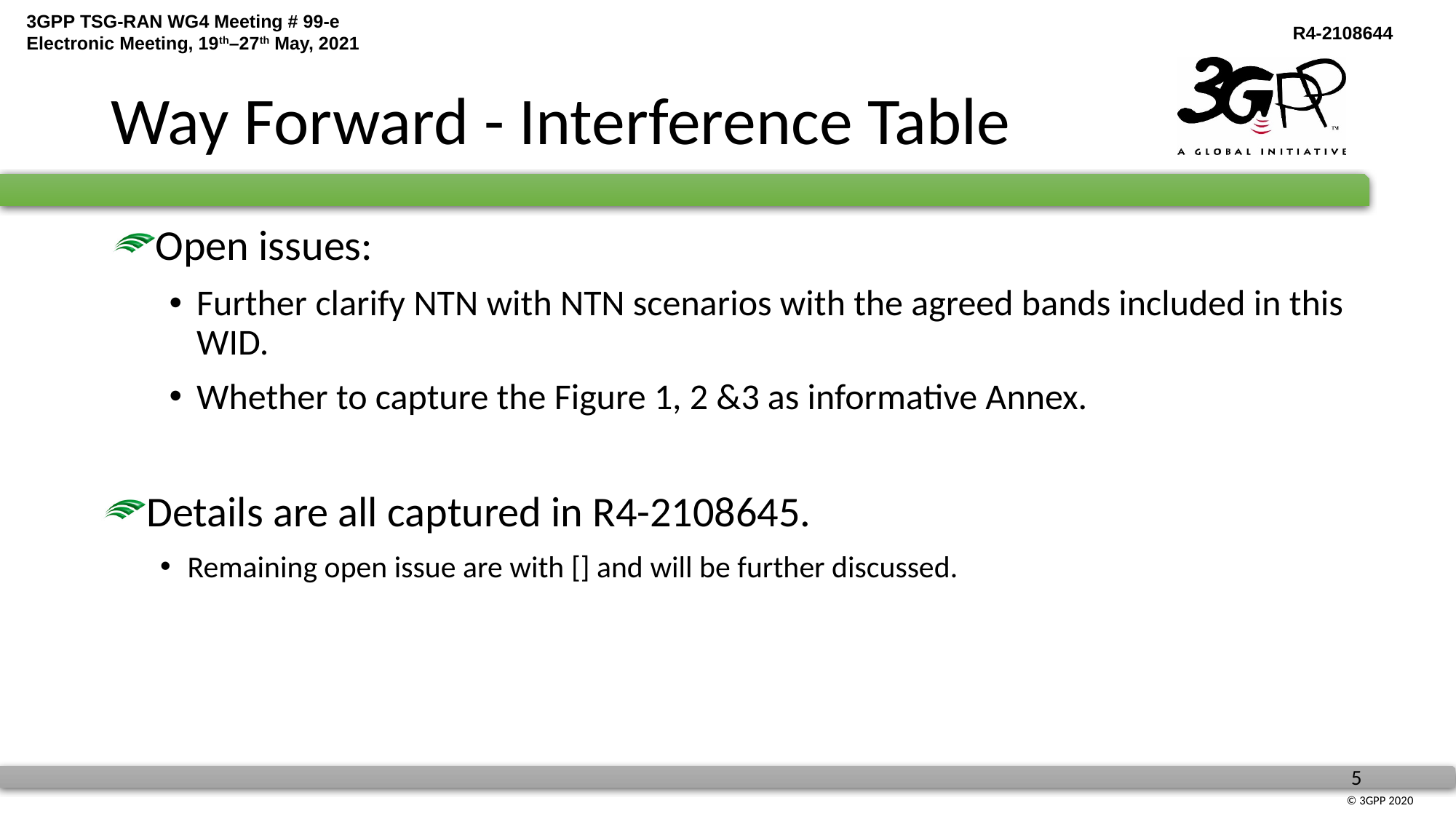

# Way Forward - Interference Table
Open issues:
Further clarify NTN with NTN scenarios with the agreed bands included in this WID.
Whether to capture the Figure 1, 2 &3 as informative Annex.
Details are all captured in R4-2108645.
Remaining open issue are with [] and will be further discussed.